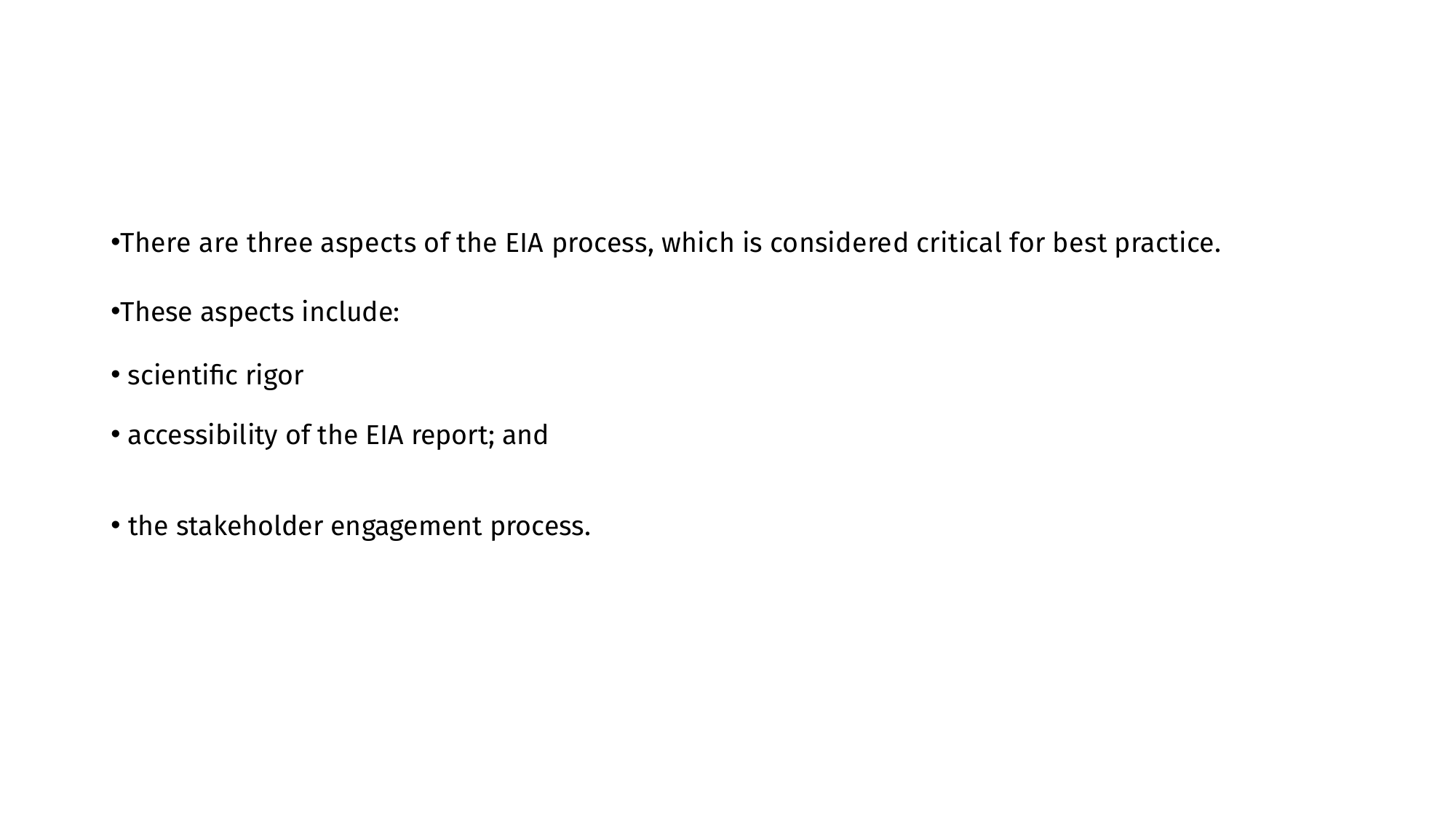

#
There are three aspects of the EIA process, which is considered critical for best practice.

These aspects include:

 scientific rigor

 accessibility of the EIA report; and

 the stakeholder engagement process.